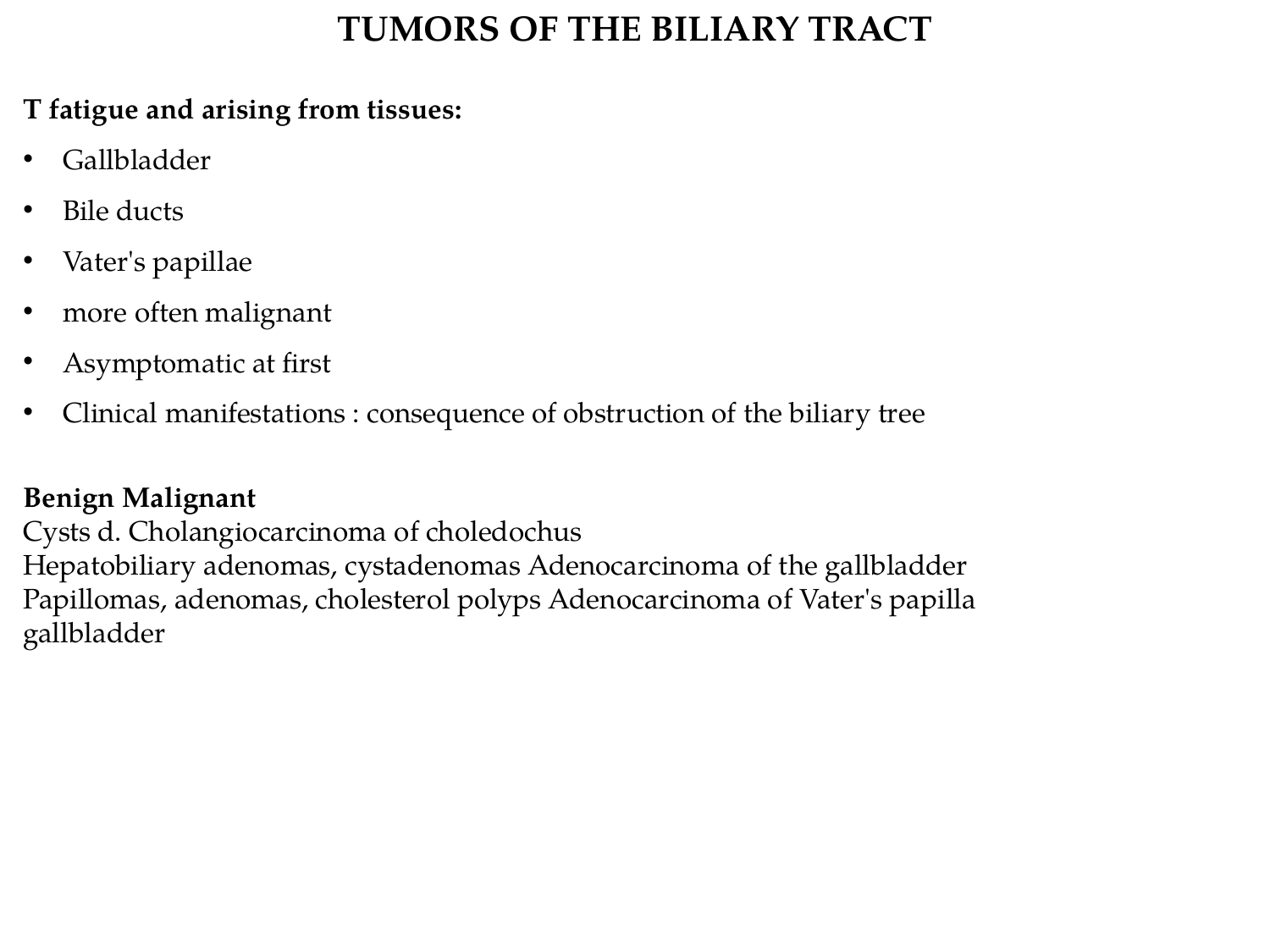

TUMORS OF THE BILIARY TRACT
T fatigue and arising from tissues:
Gallbladder
Bile ducts
Vater's papillae
more often malignant
Asymptomatic at first
Clinical manifestations : consequence of obstruction of the biliary tree

Benign Malignant
Cysts d. Cholangiocarcinoma of choledochus
Hepatobiliary adenomas, cystadenomas Adenocarcinoma of the gallbladder
Papillomas, adenomas, cholesterol polyps Adenocarcinoma of Vater's papilla
gallbladder